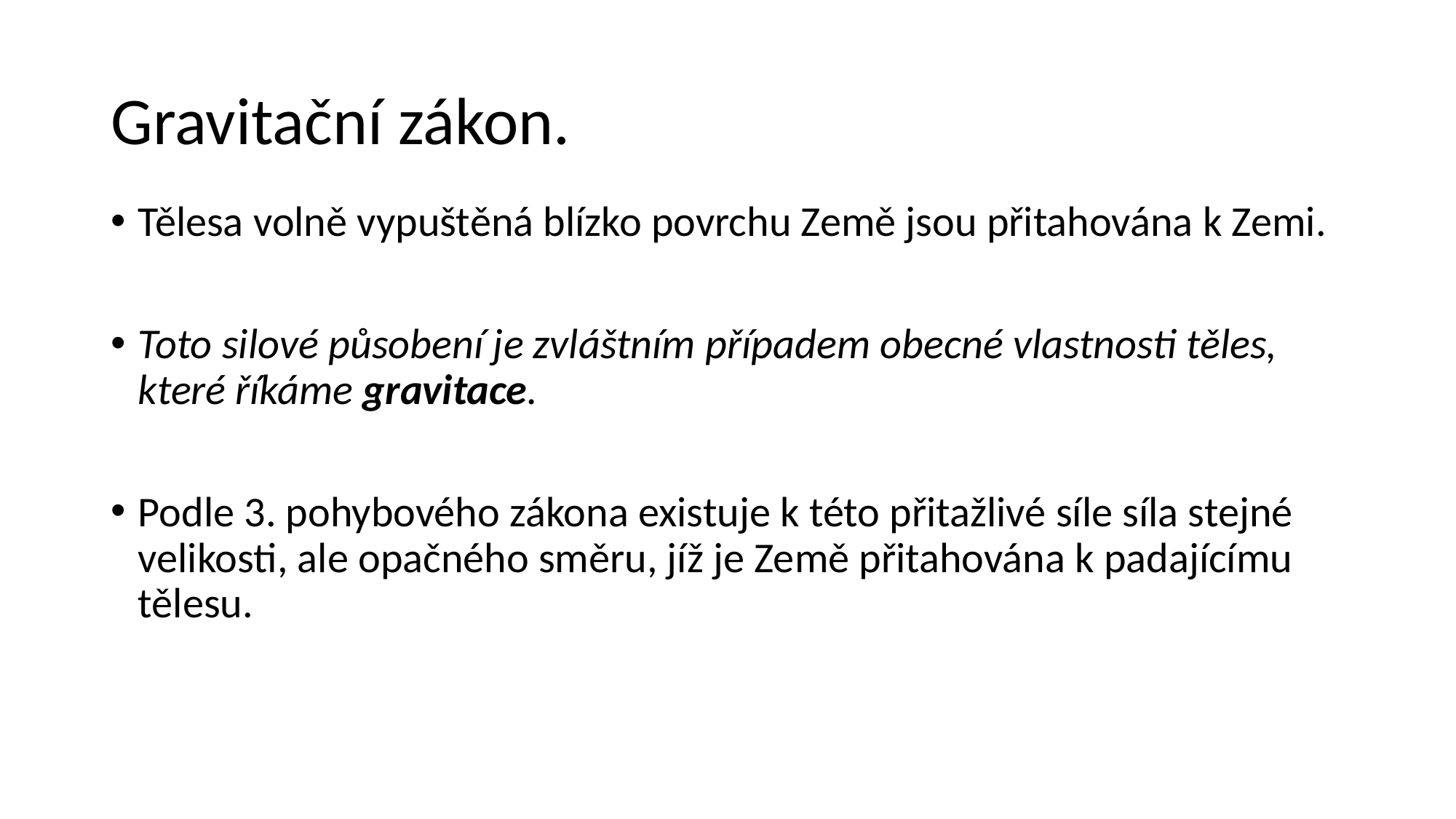

# Gravitační zákon.
Tělesa volně vypuštěná blízko povrchu Země jsou přitahována k Zemi.

Toto silové působení je zvláštním případem obecné vlastnosti těles, které říkáme gravitace.

Podle 3. pohybového zákona existuje k této přitažlivé síle síla stejné velikosti, ale opačného směru, jíž je Země přitahována k padajícímu tělesu.